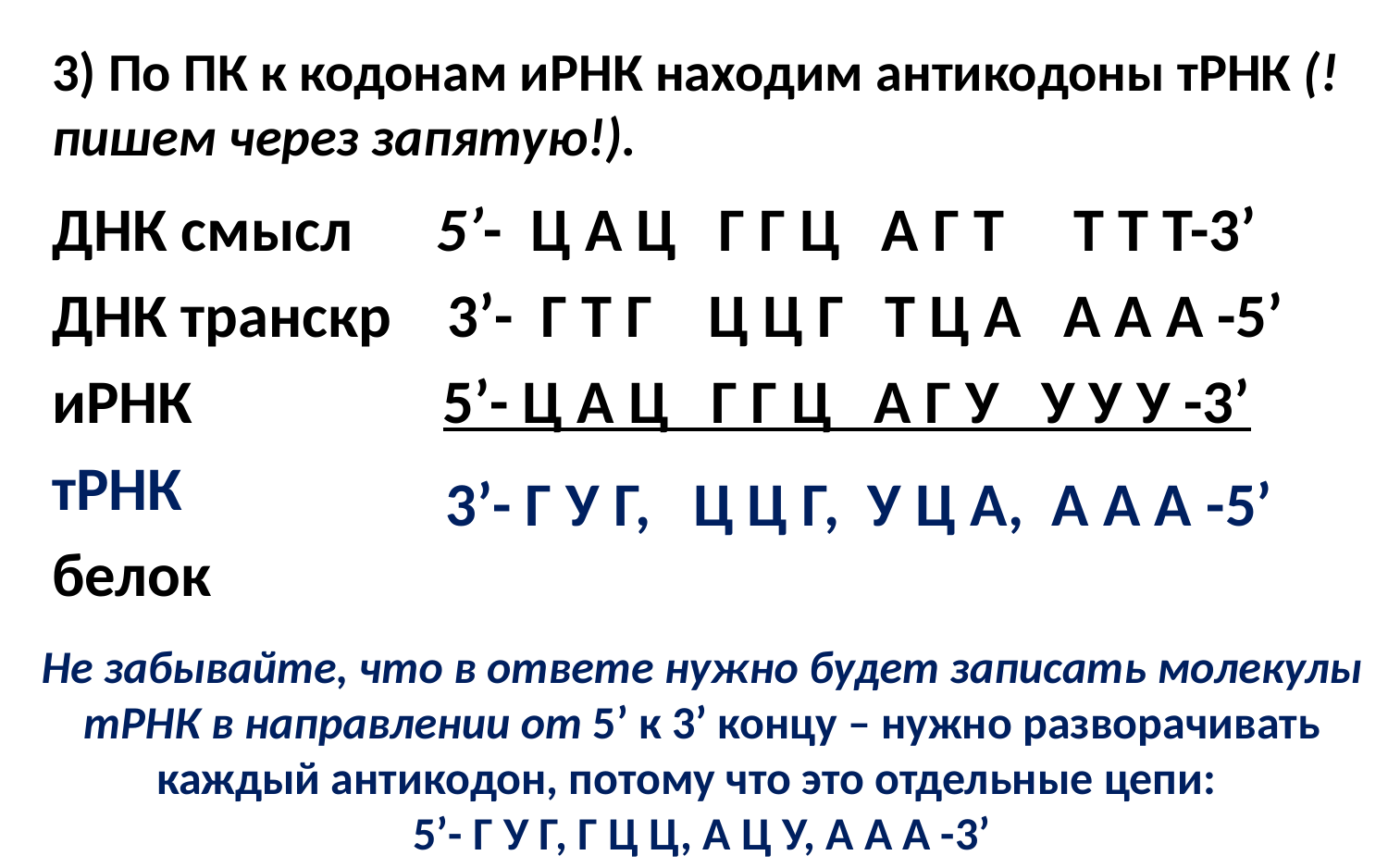

# 3) По ПК к кодонам иРНК находим антикодоны тРНК (!пишем через запятую!).
ДНК смысл      5’-  Ц А Ц   Г Г Ц   А Г Т     Т Т Т-3’
ДНК транскр    3’-  Г Т Г    Ц Ц Г   Т Ц А   А А А -5’
иРНК                  5’- Ц А Ц   Г Г Ц   А Г У   У У У -3’
тРНК
белок
3’- Г У Г,   Ц Ц Г,  У Ц А,  А А А -5’
Не забывайте, что в ответе нужно будет записать молекулы тРНК в направлении от 5’ к 3’ концу – нужно разворачивать каждый антикодон, потому что это отдельные цепи:
5’- Г У Г, Г Ц Ц, А Ц У, А А А -3’